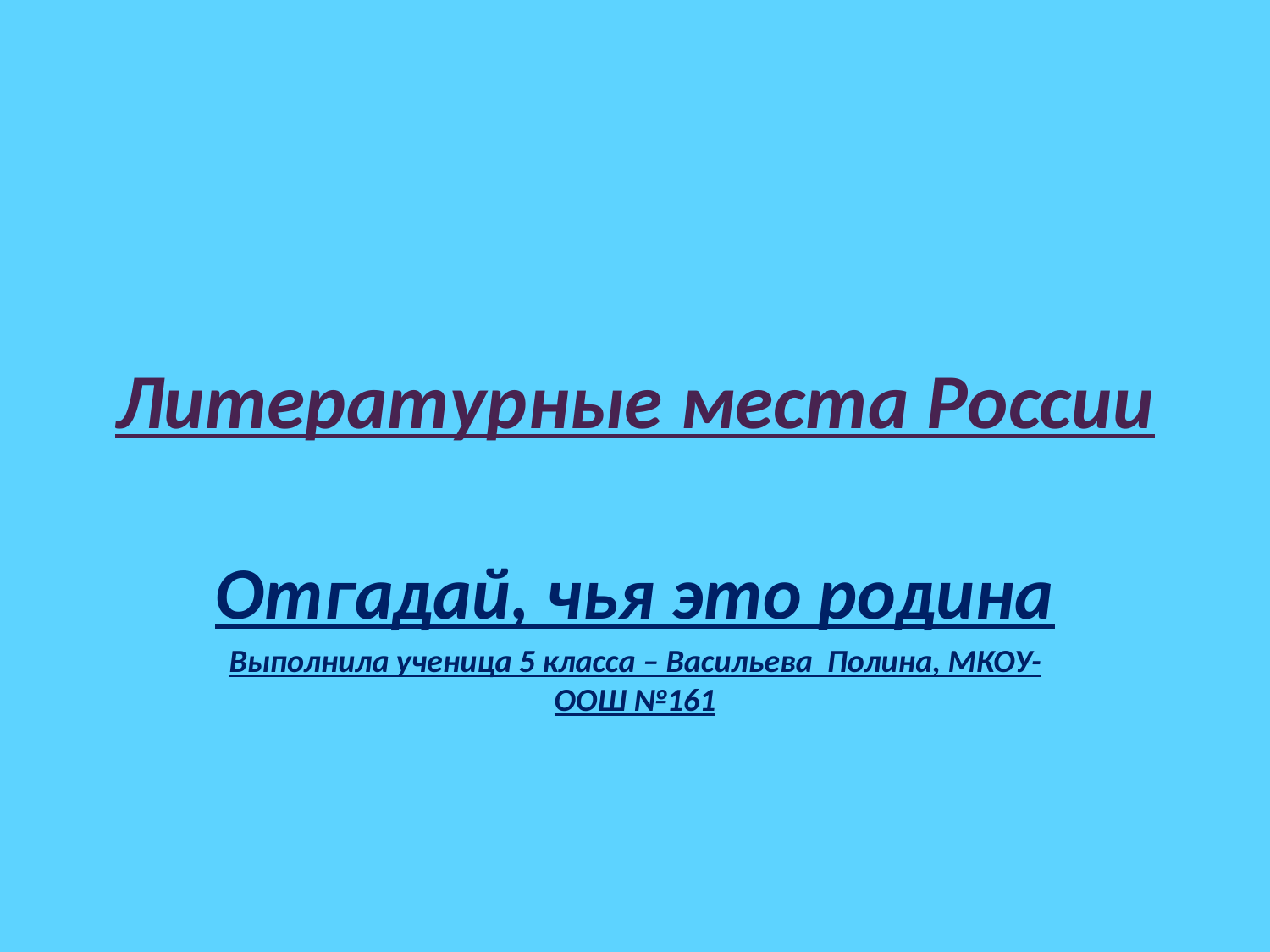

# Литературные места России
Отгадай, чья это родина
Выполнила ученица 5 класса – Васильева  Полина, МКОУ-ООШ №161